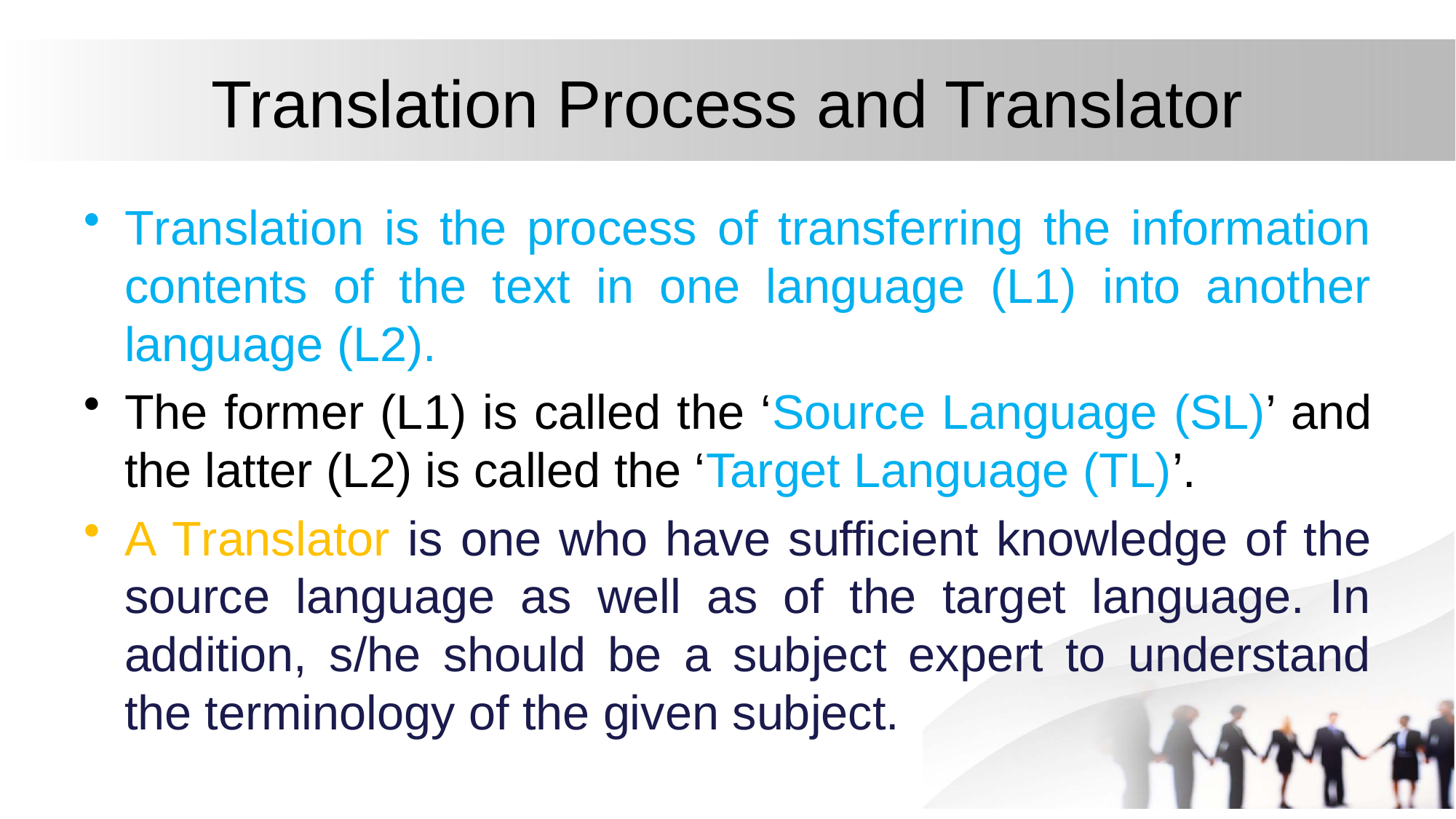

# Translation Process and Translator
Translation is the process of transferring the information contents of the text in one language (L1) into another language (L2).
The former (L1) is called the ‘Source Language (SL)’ and the latter (L2) is called the ‘Target Language (TL)’.
A Translator is one who have sufficient knowledge of the source language as well as of the target language. In addition, s/he should be a subject expert to understand the terminology of the given subject.